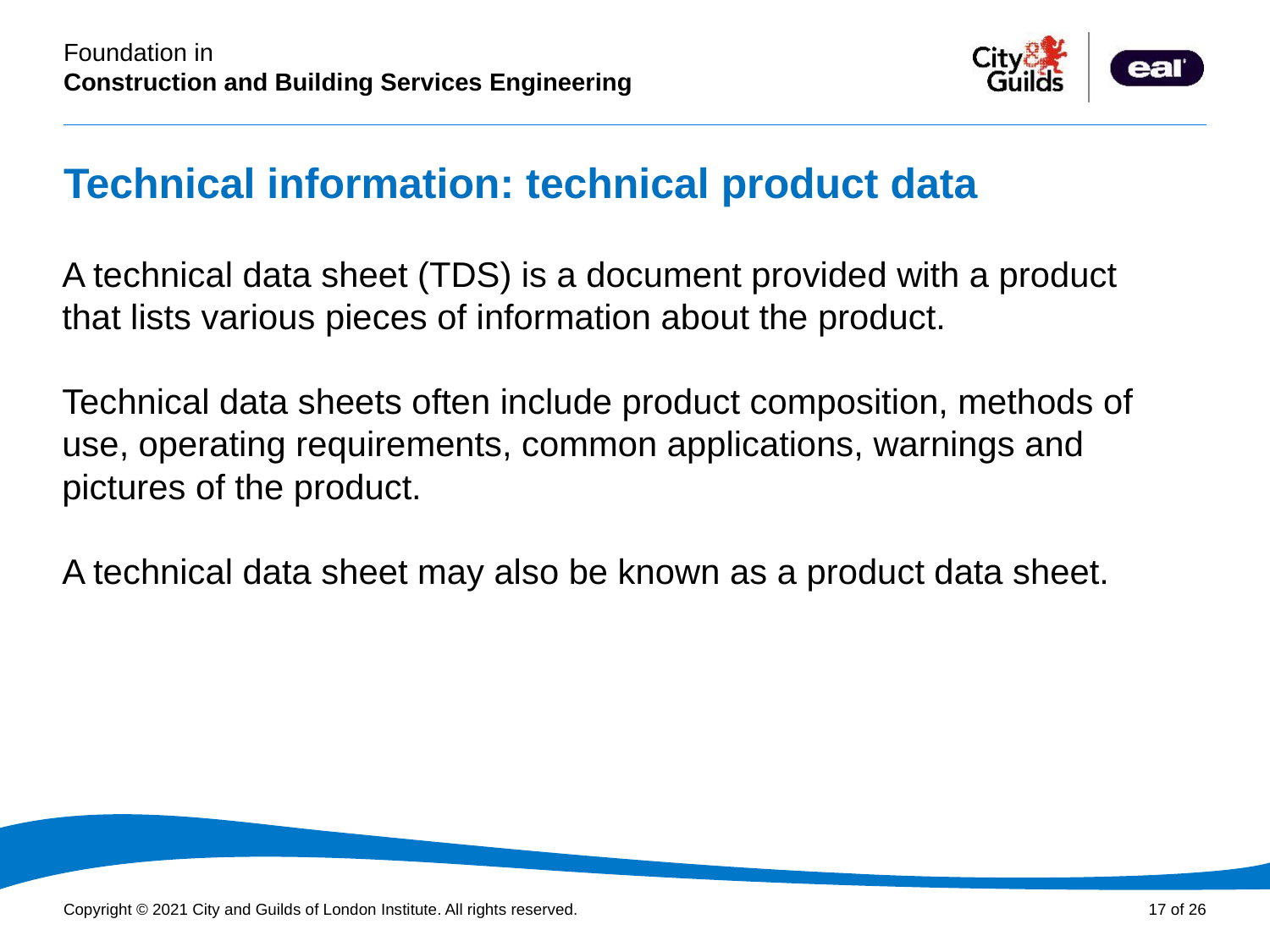

# Technical information: technical product data

PowerPoint presentation
A technical data sheet (TDS) is a document provided with a product that lists various pieces of information about the product.

Technical data sheets often include product composition, methods of use, operating requirements, common applications, warnings and pictures of the product.

A technical data sheet may also be known as a product data sheet.